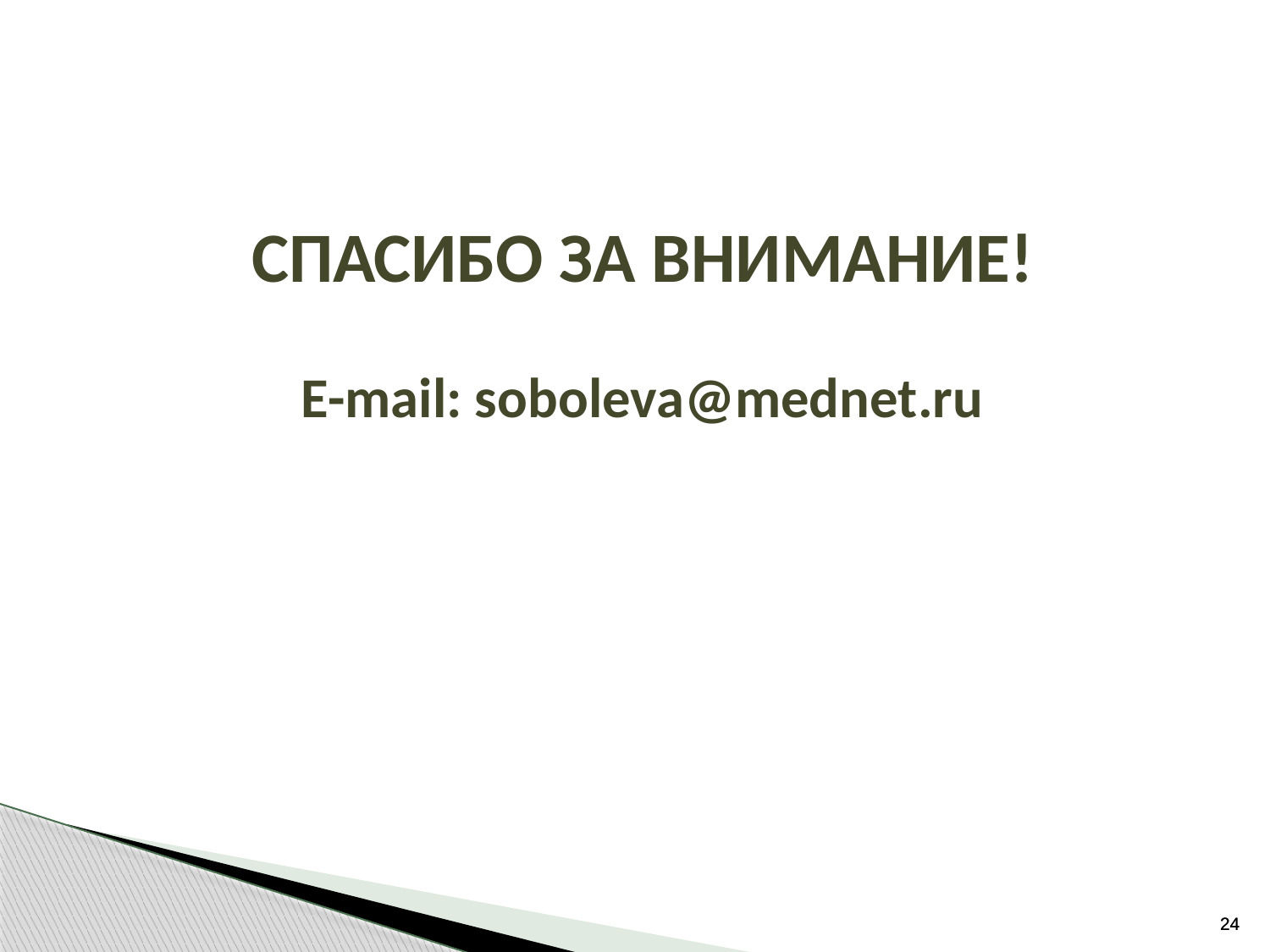

СПАСИБО ЗА ВНИМАНИЕ!

E-mail: soboleva@mednet.ru
24
24